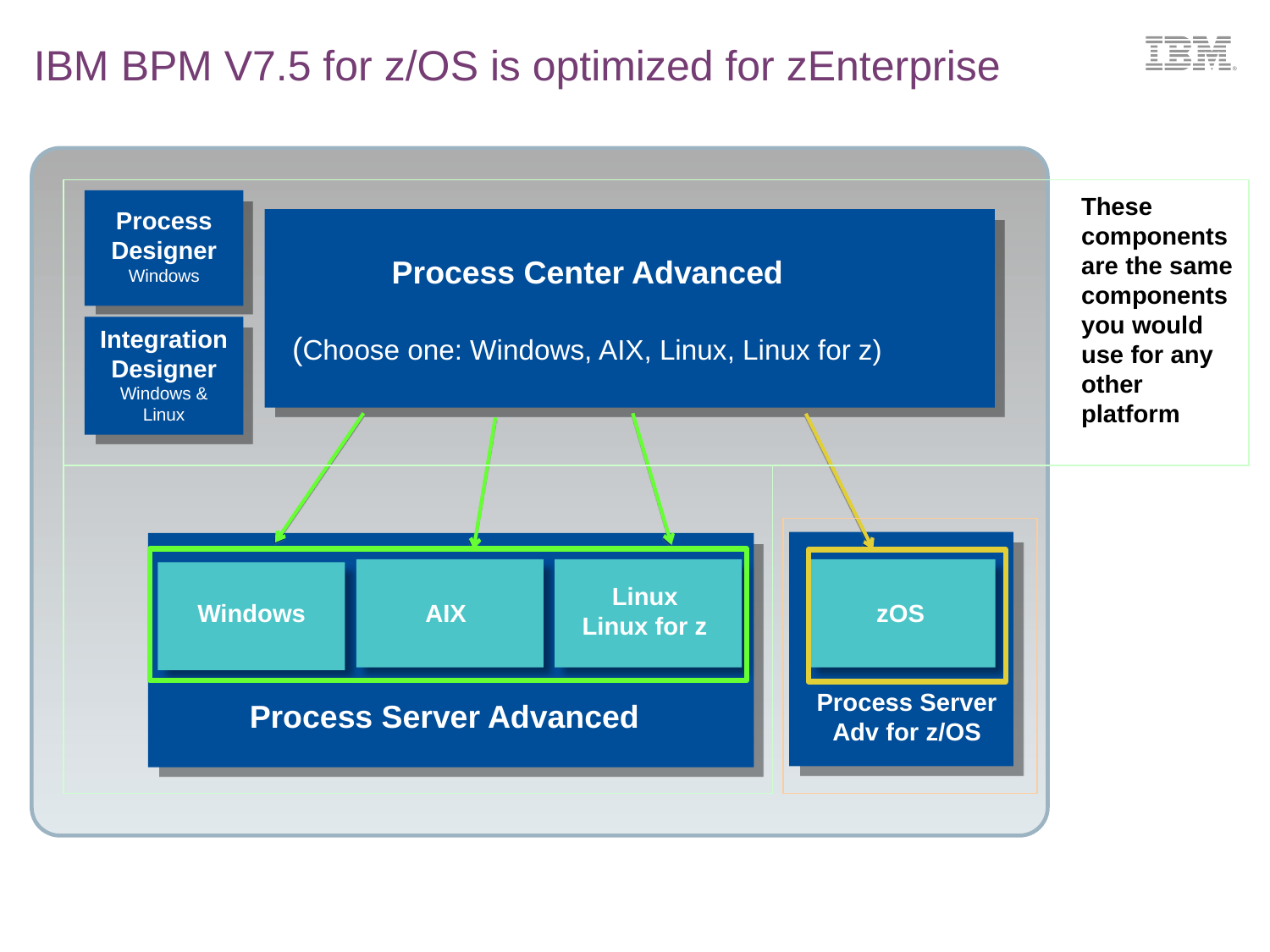

IBM BPM V7.5 for z/OS is optimized for zEnterprise

These components are the same components you would use for any other platform

Process Designer
Windows

Process Center Advanced

(Choose one: Windows, AIX, Linux, Linux for z)

Integration Designer
Windows & Linux

Linux
Linux for z
Windows
AIX
zOS
Process Server Adv for z/OS
Process Server Advanced